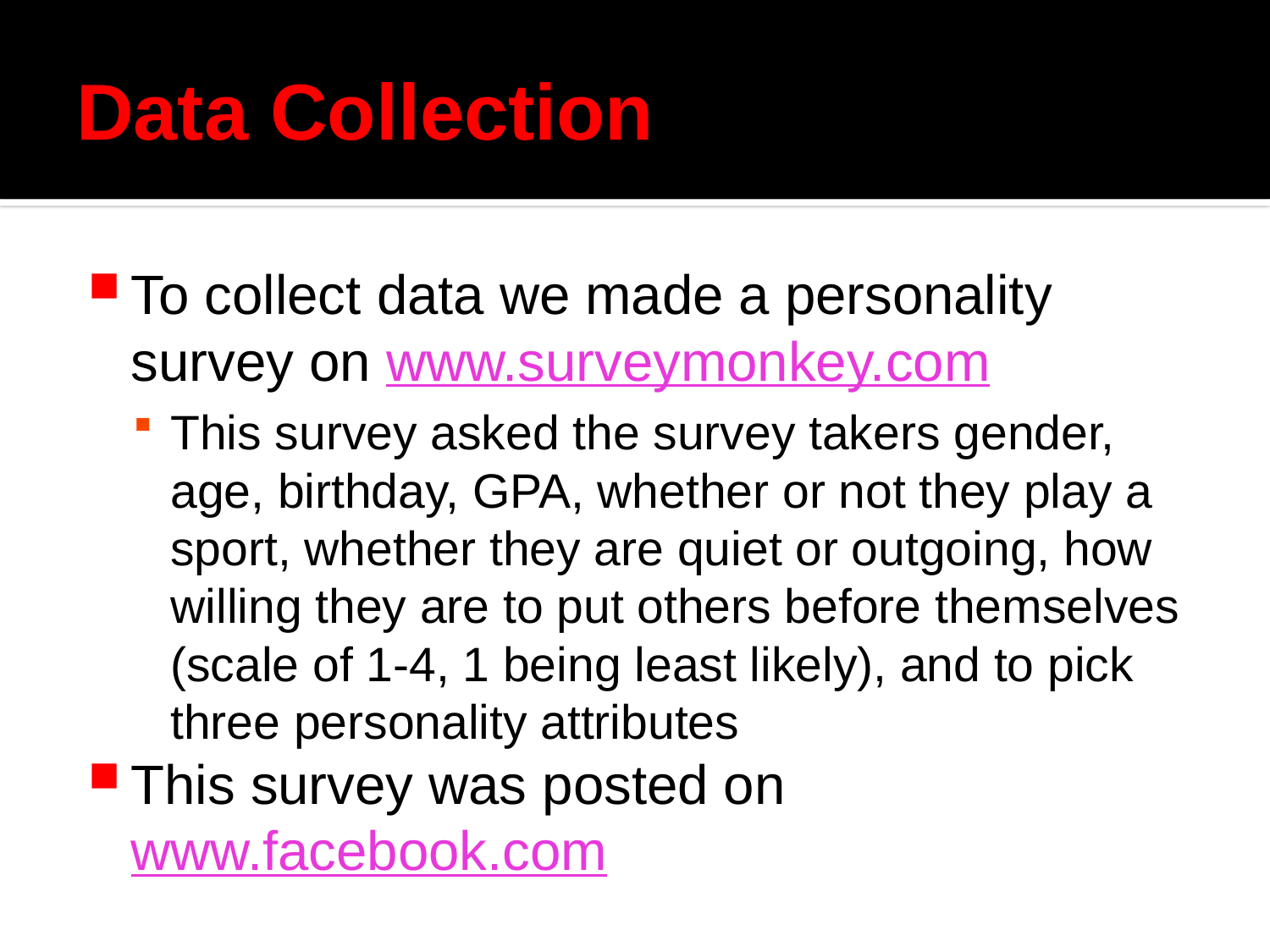

# Data Collection
To collect data we made a personality survey on www.surveymonkey.com
This survey asked the survey takers gender, age, birthday, GPA, whether or not they play a sport, whether they are quiet or outgoing, how willing they are to put others before themselves (scale of 1-4, 1 being least likely), and to pick three personality attributes
This survey was posted on www.facebook.com